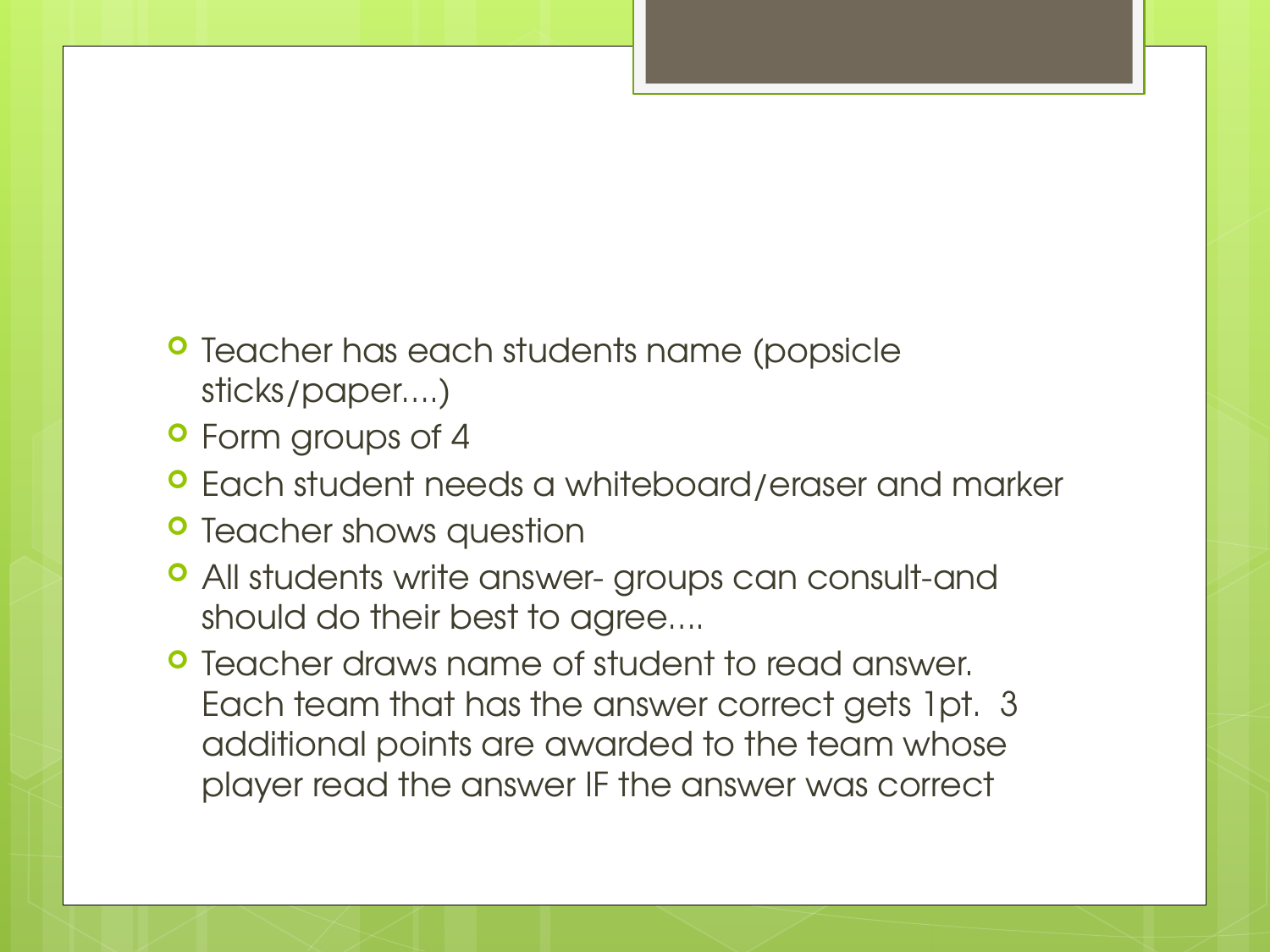

#
Teacher has each students name (popsicle sticks/paper….)
Form groups of 4
Each student needs a whiteboard/eraser and marker
Teacher shows question
All students write answer- groups can consult-and should do their best to agree….
Teacher draws name of student to read answer.  Each team that has the answer correct gets 1pt.  3 additional points are awarded to the team whose player read the answer IF the answer was correct